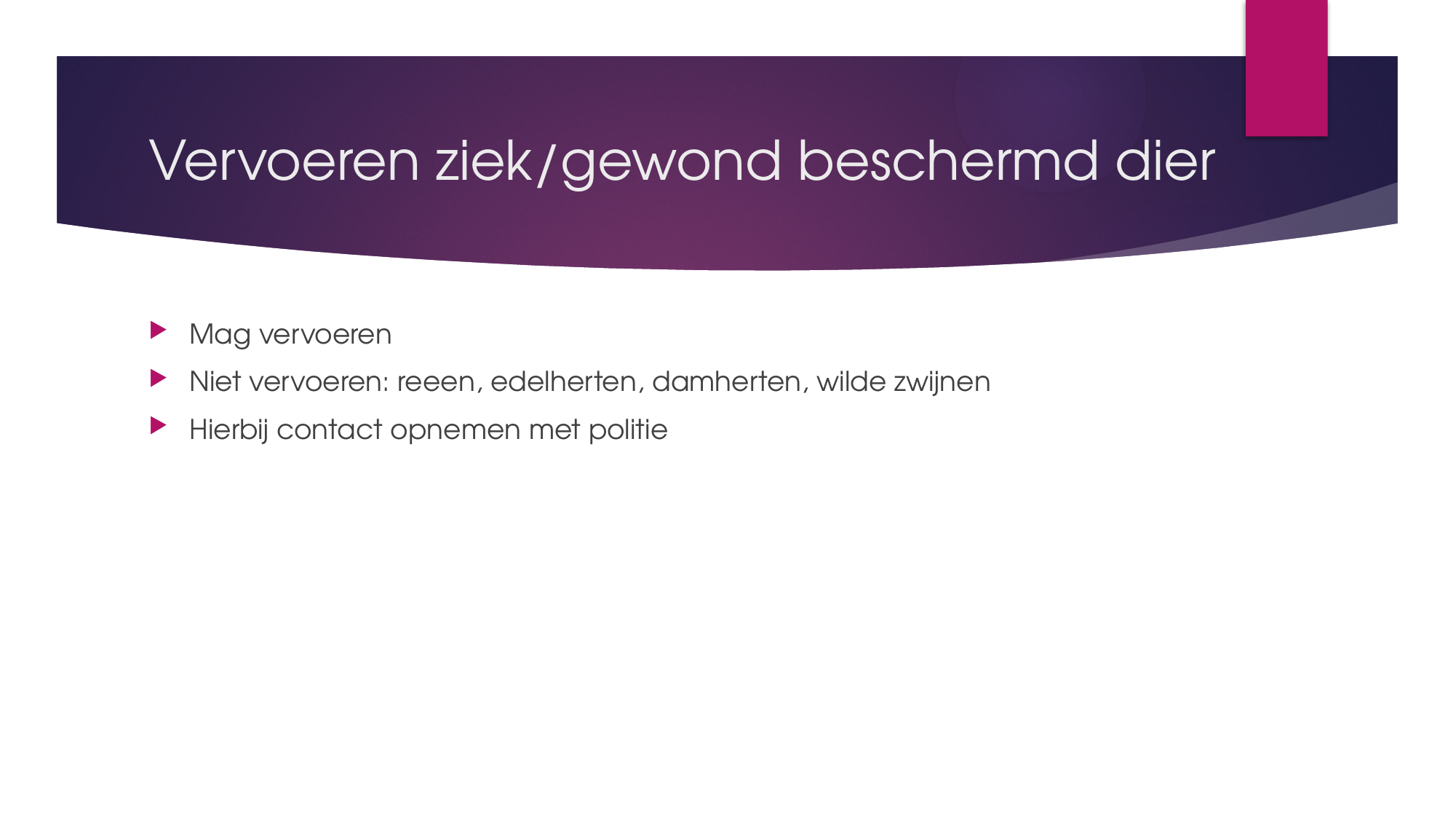

# Vervoeren ziek/gewond beschermd dier
Mag vervoeren
Niet vervoeren: reeen, edelherten, damherten, wilde zwijnen
Hierbij contact opnemen met politie